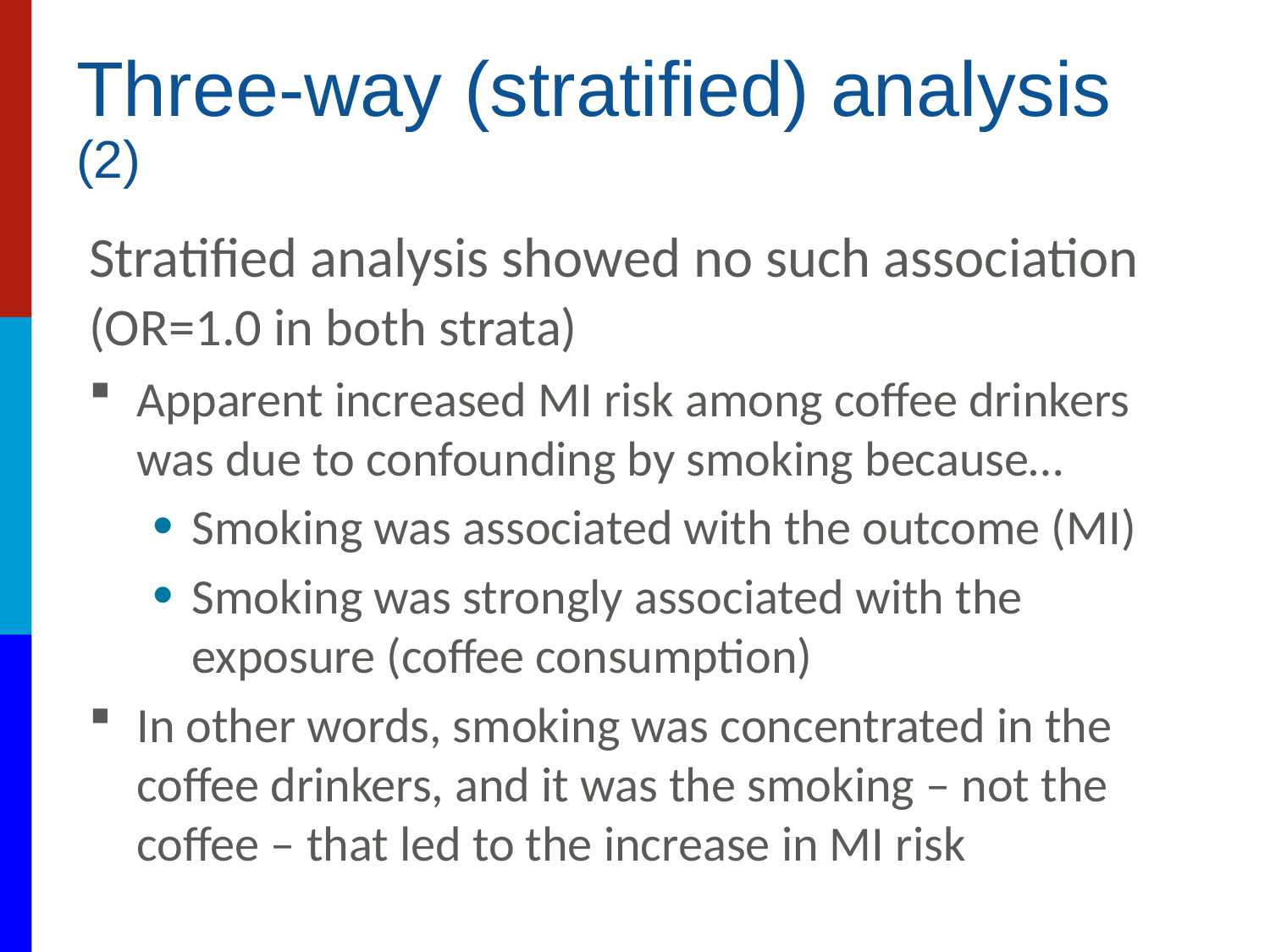

# Three-way (stratified) analysis (2)
Stratified analysis showed no such association
(OR=1.0 in both strata)
Apparent increased MI risk among coffee drinkers was due to confounding by smoking because…
Smoking was associated with the outcome (MI)
Smoking was strongly associated with the exposure (coffee consumption)
In other words, smoking was concentrated in the coffee drinkers, and it was the smoking – not the coffee – that led to the increase in MI risk